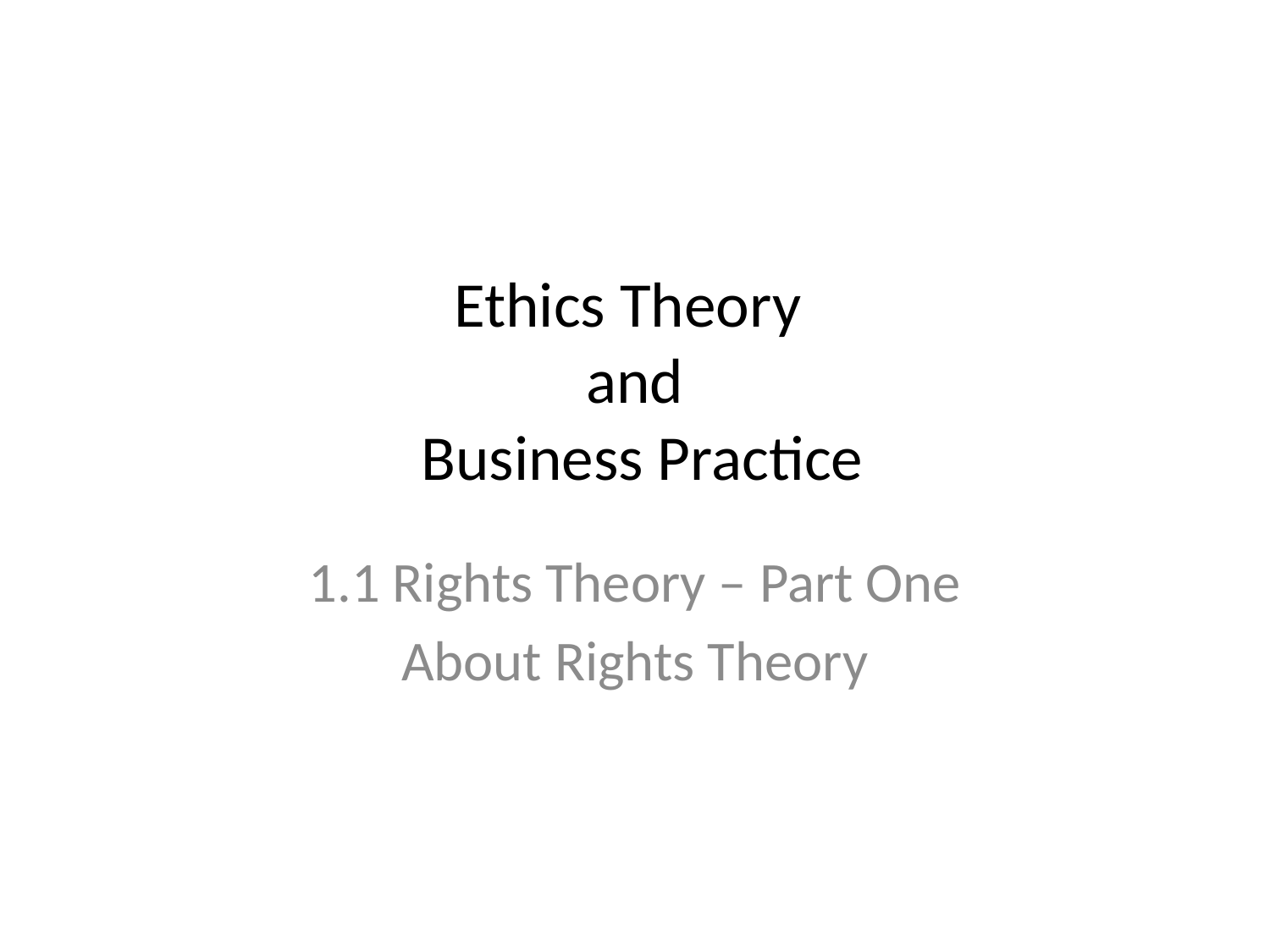

# Ethics Theory and Business Practice
1.1 Rights Theory – Part One
About Rights Theory